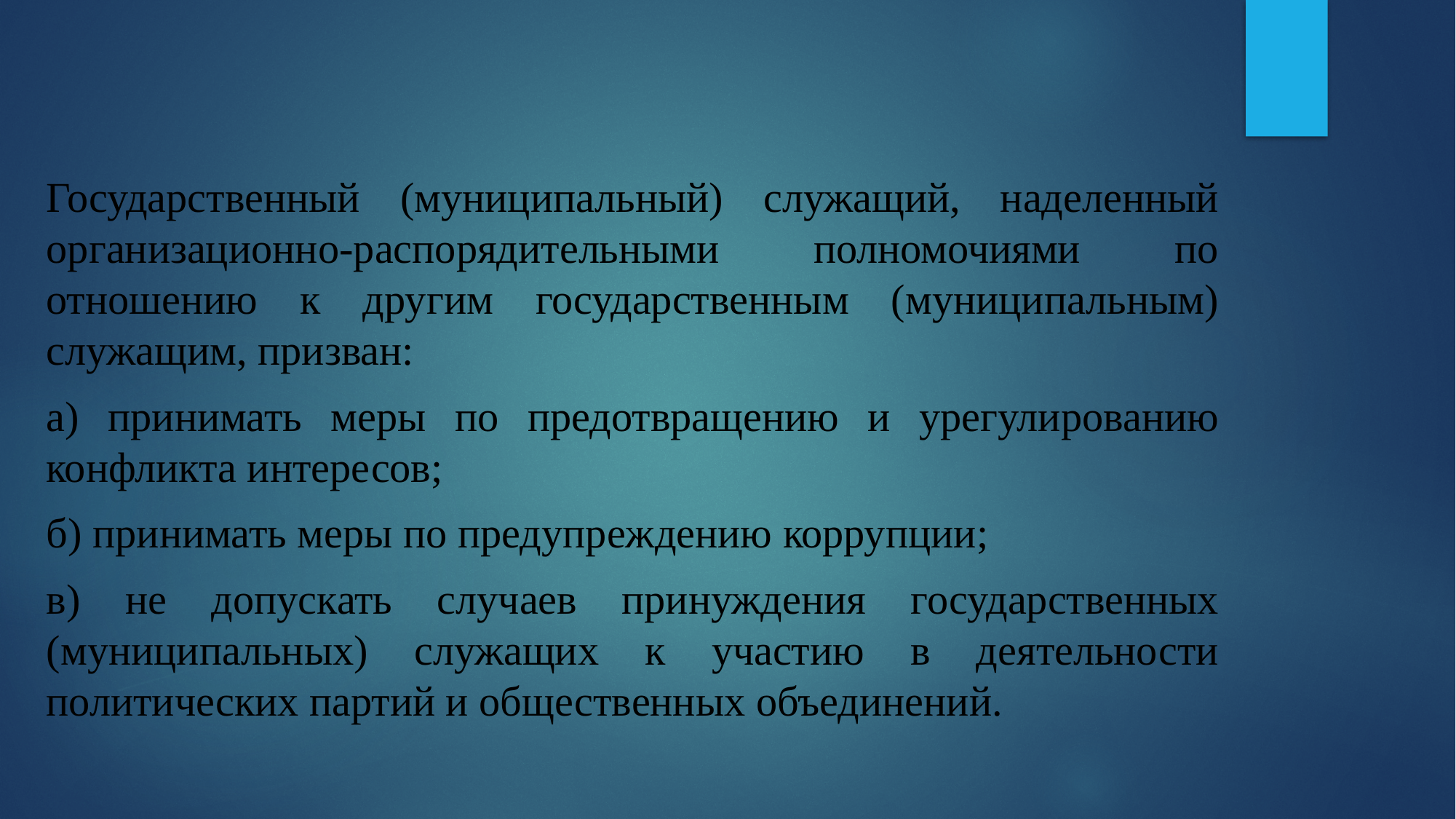

Государственный (муниципальный) служащий, наделенный организационно-распорядительными полномочиями по отношению к другим государственным (муниципальным) служащим, призван:
а) принимать меры по предотвращению и урегулированию конфликта интересов;
б) принимать меры по предупреждению коррупции;
в) не допускать случаев принуждения государственных (муниципальных) служащих к участию в деятельности политических партий и общественных объединений.